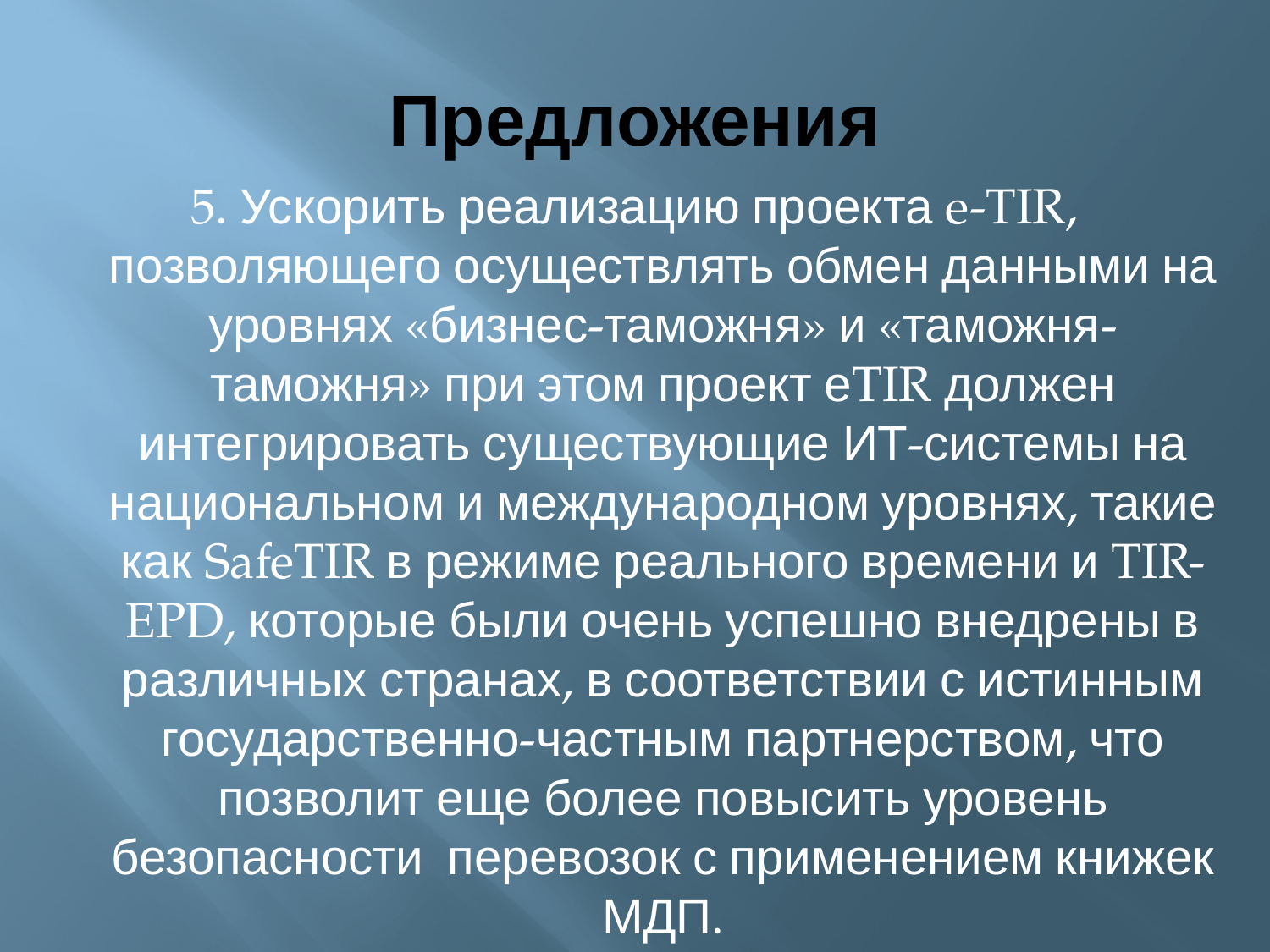

# Предложения
5. Ускорить реализацию проекта e-TIR, позволяющего осуществлять обмен данными на уровнях «бизнес-таможня» и «таможня-таможня» при этом проект еTIR должен интегрировать существующие ИТ-системы на национальном и международном уровнях, такие как SafeTIR в режиме реального времени и TIR-EPD, которые были очень успешно внедрены в различных странах, в соответствии с истинным государственно-частным партнерством, что позволит еще более повысить уровень безопасности  перевозок с применением книжек МДП.